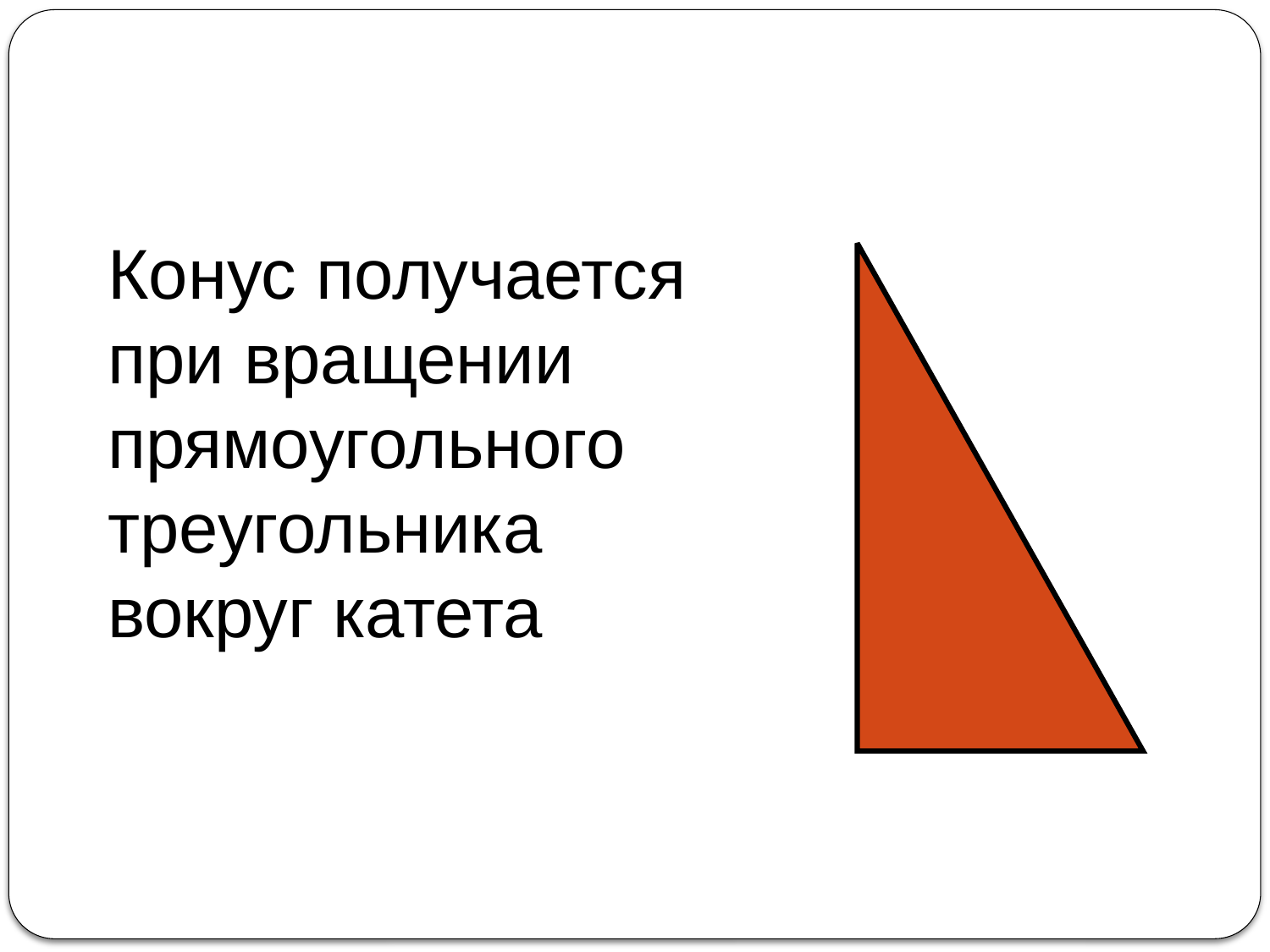

Конус получается при вращении прямоугольного треугольника вокруг катета